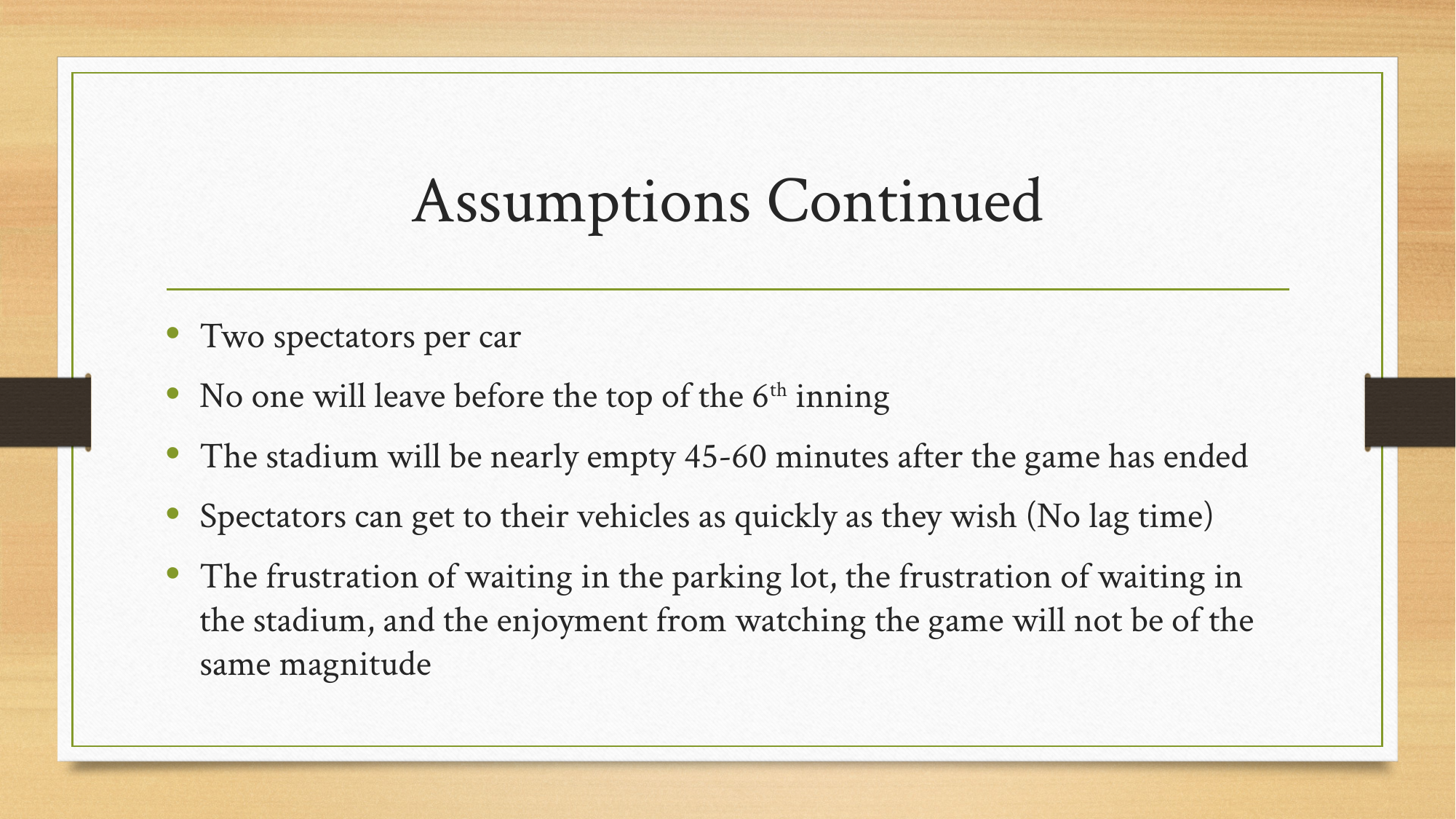

# Assumptions Continued
Two spectators per car
No one will leave before the top of the 6th inning
The stadium will be nearly empty 45-60 minutes after the game has ended
Spectators can get to their vehicles as quickly as they wish (No lag time)
The frustration of waiting in the parking lot, the frustration of waiting in the stadium, and the enjoyment from watching the game will not be of the same magnitude